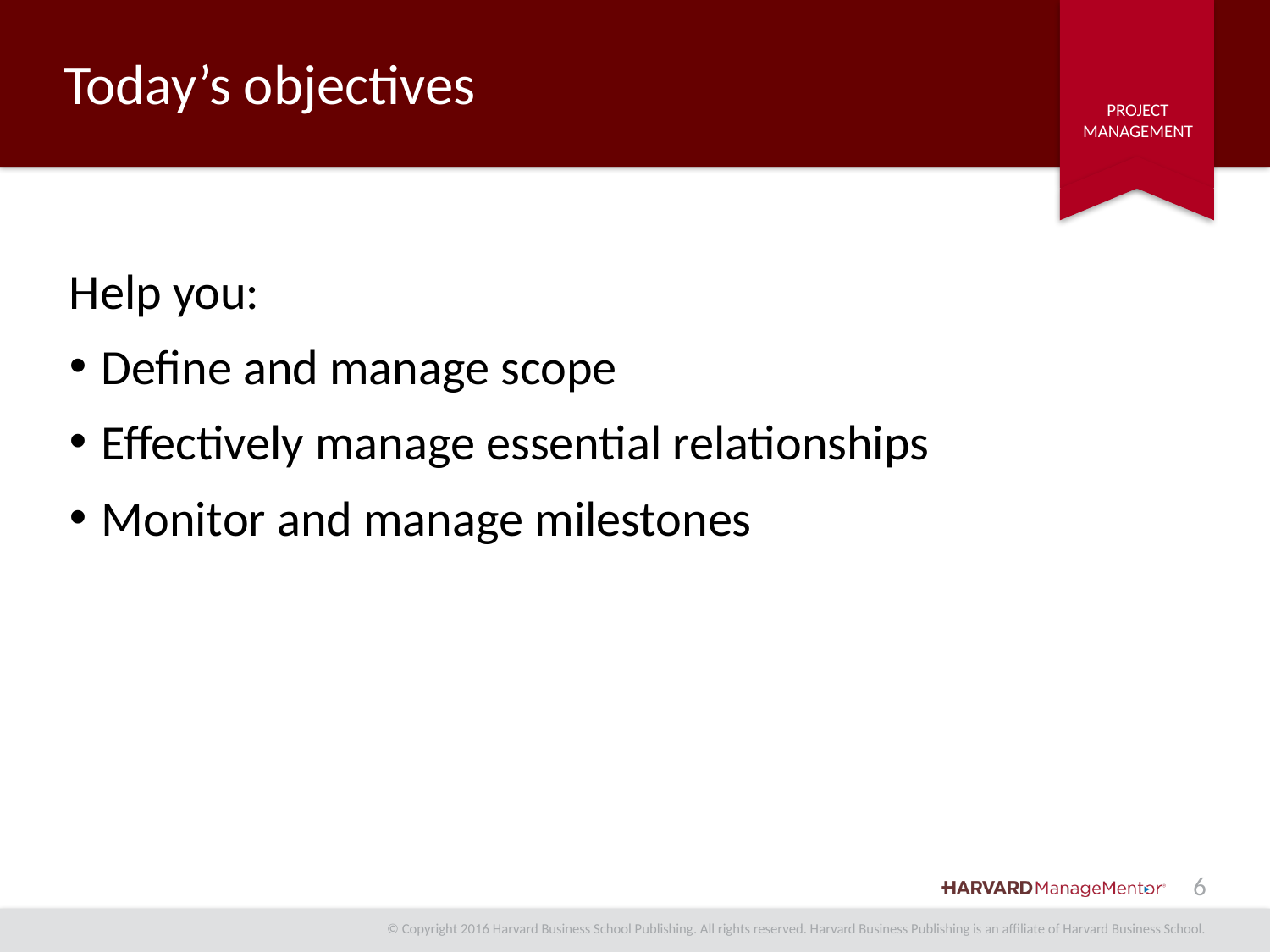

# Today’s objectives
Help you:
Define and manage scope
Effectively manage essential relationships
Monitor and manage milestones